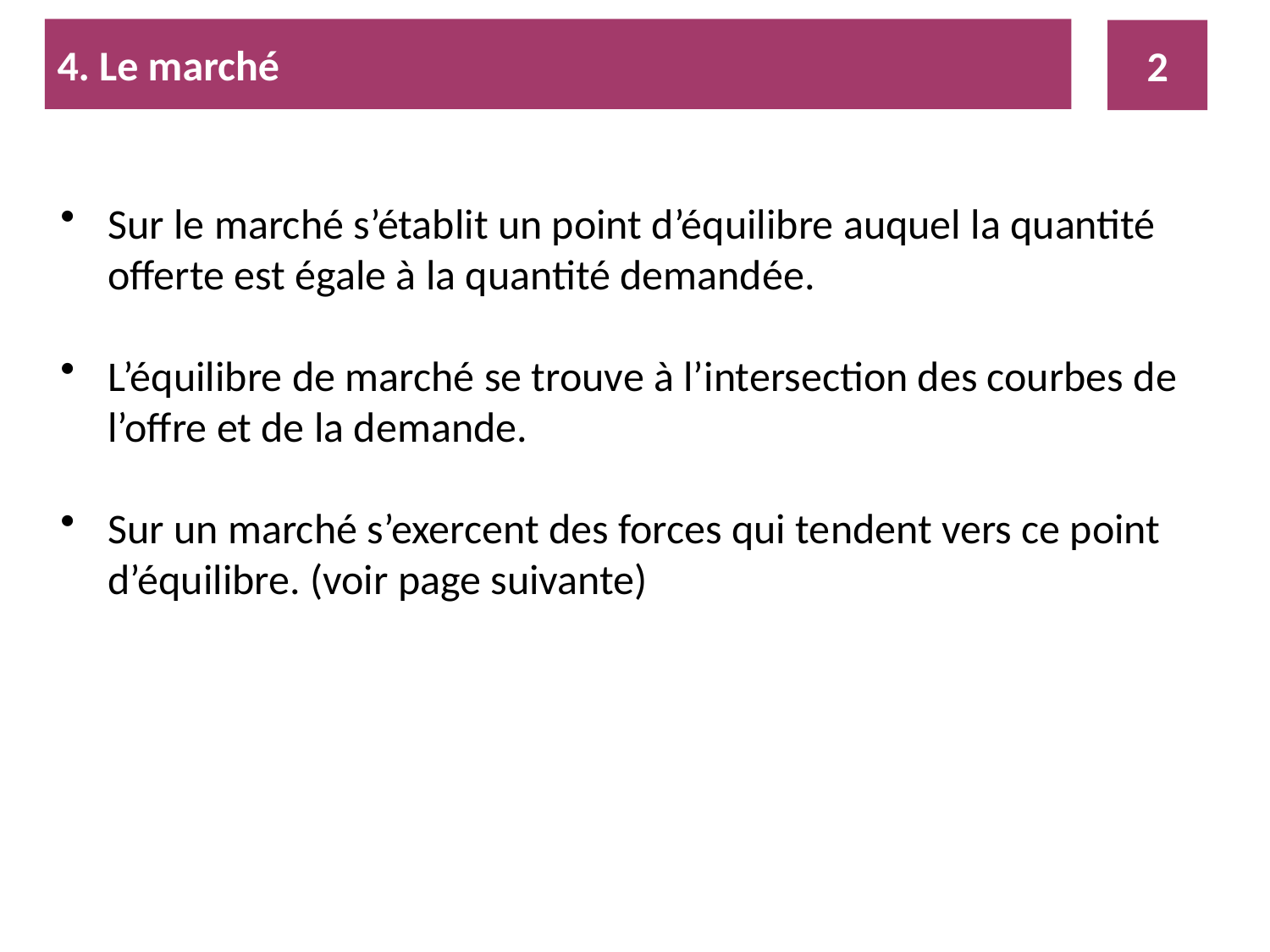

4. Le marché
2
Sur le marché s’établit un point d’équilibre auquel la quantité offerte est égale à la quantité demandée.

L’équilibre de marché se trouve à l’intersection des courbes de l’offre et de la demande.

Sur un marché s’exercent des forces qui tendent vers ce point d’équilibre. (voir page suivante)